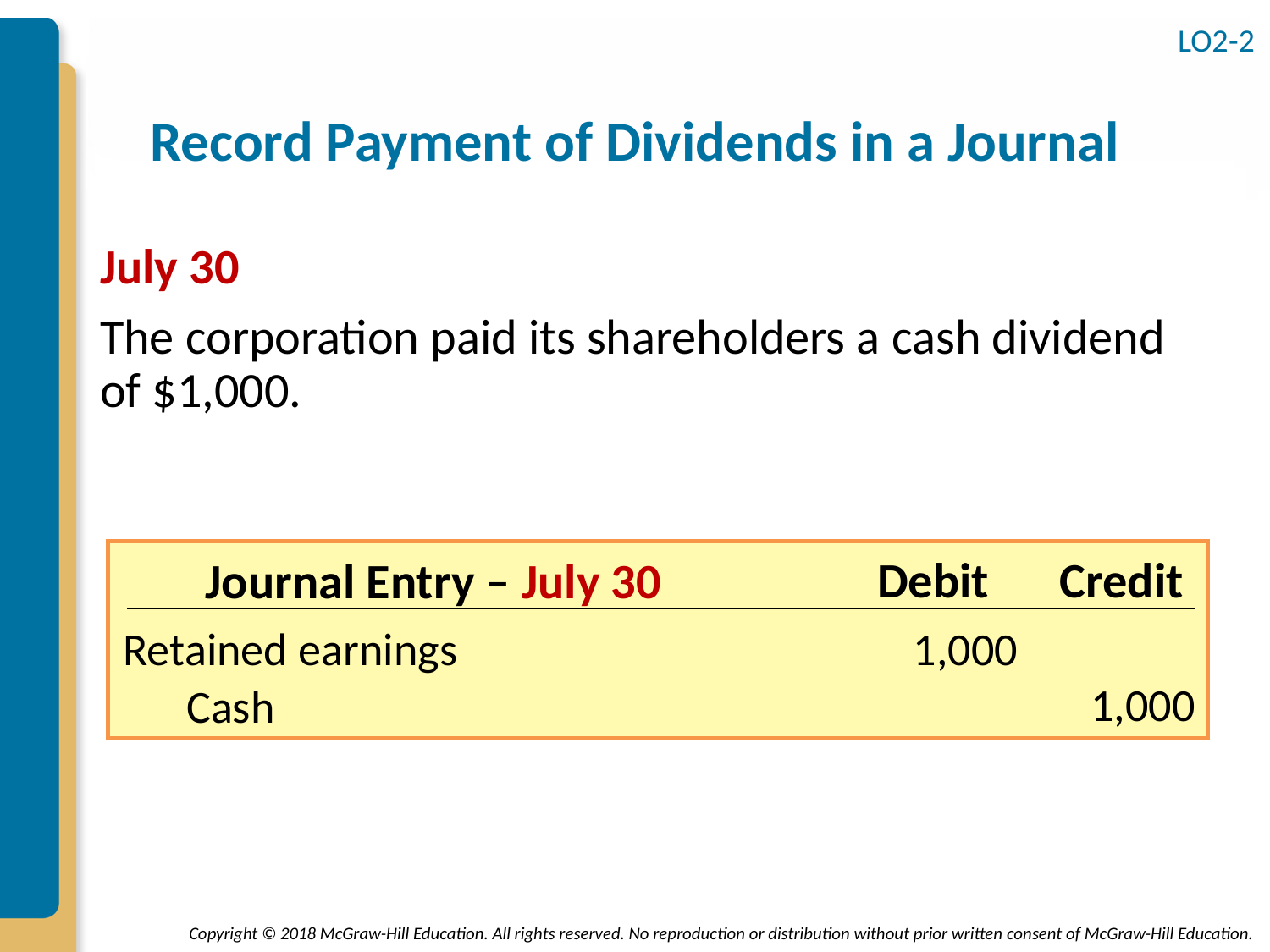

LO2-2
# Record Payment of Dividends in a Journal

July 30
The corporation paid its shareholders a cash dividend of $1,000.

Debit
Credit
Journal Entry – July 30
Retained earnings
1,000
1,000
Cash